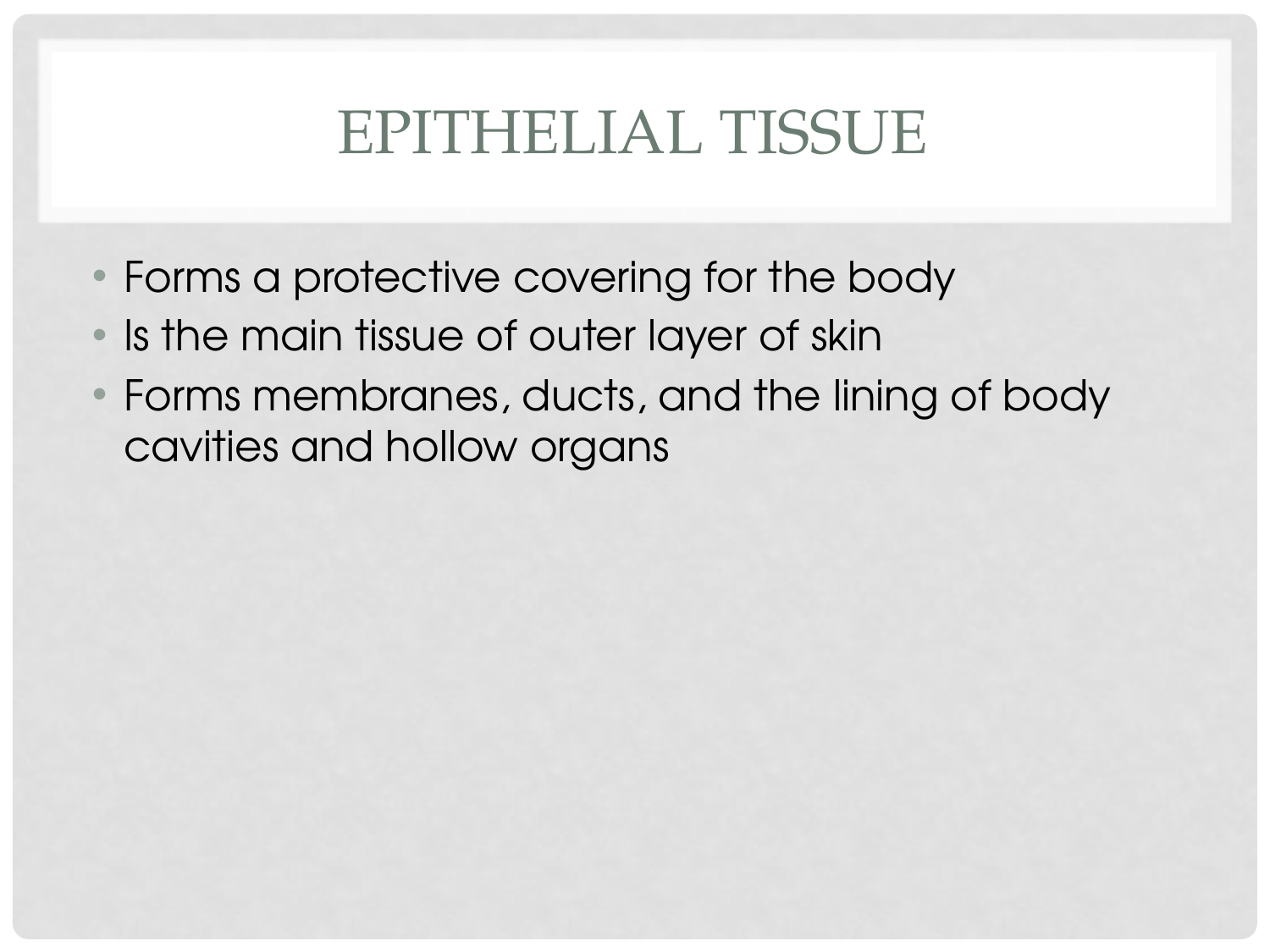

# Epithelial tissue
Forms a protective covering for the body
Is the main tissue of outer layer of skin
Forms membranes, ducts, and the lining of body cavities and hollow organs